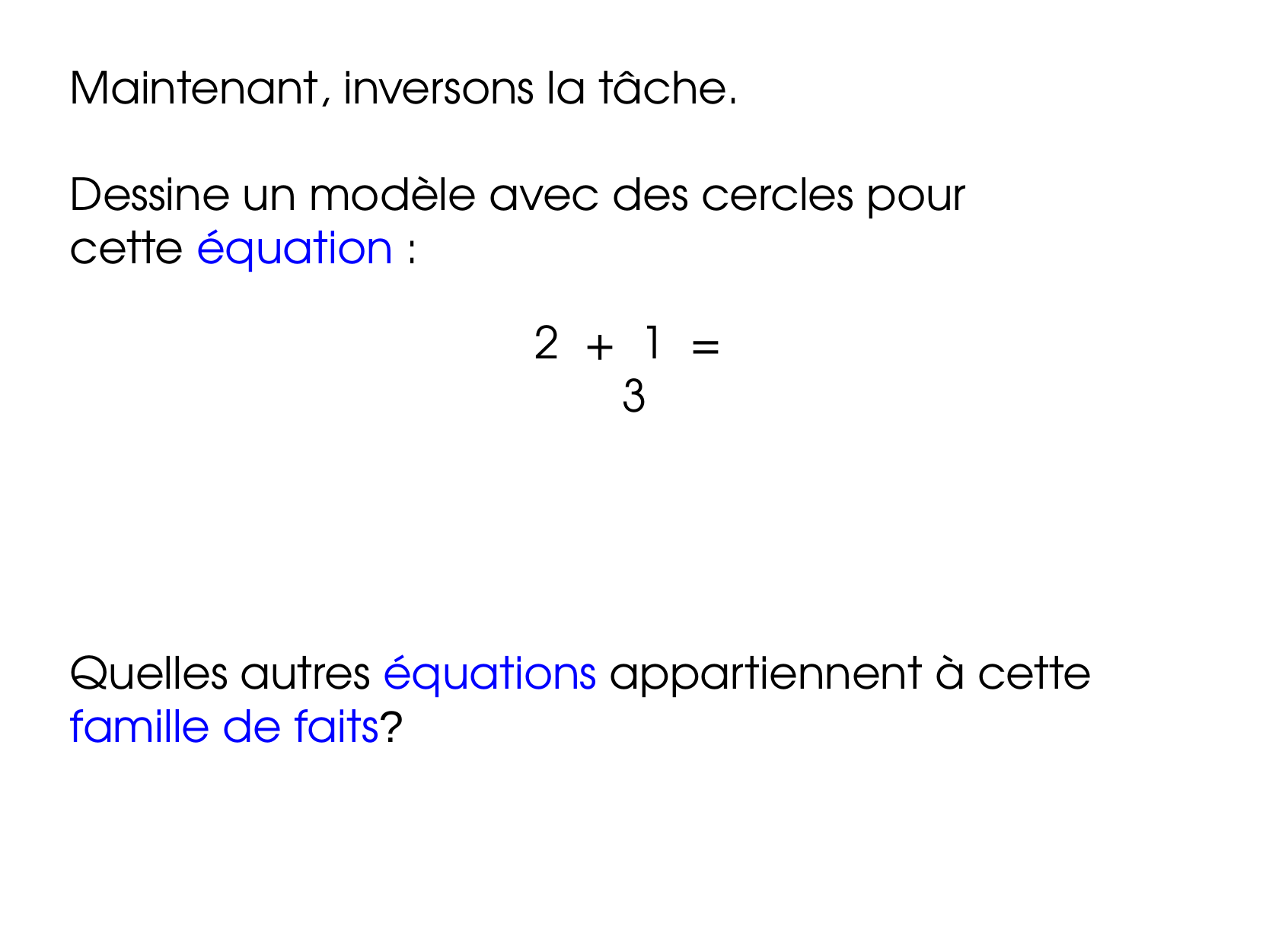

Maintenant, inversons la tâche.

Dessine un modèle avec des cercles pour cette équation :
2  +  1  =  3
Quelles autres équations appartiennent à cette famille de faits?